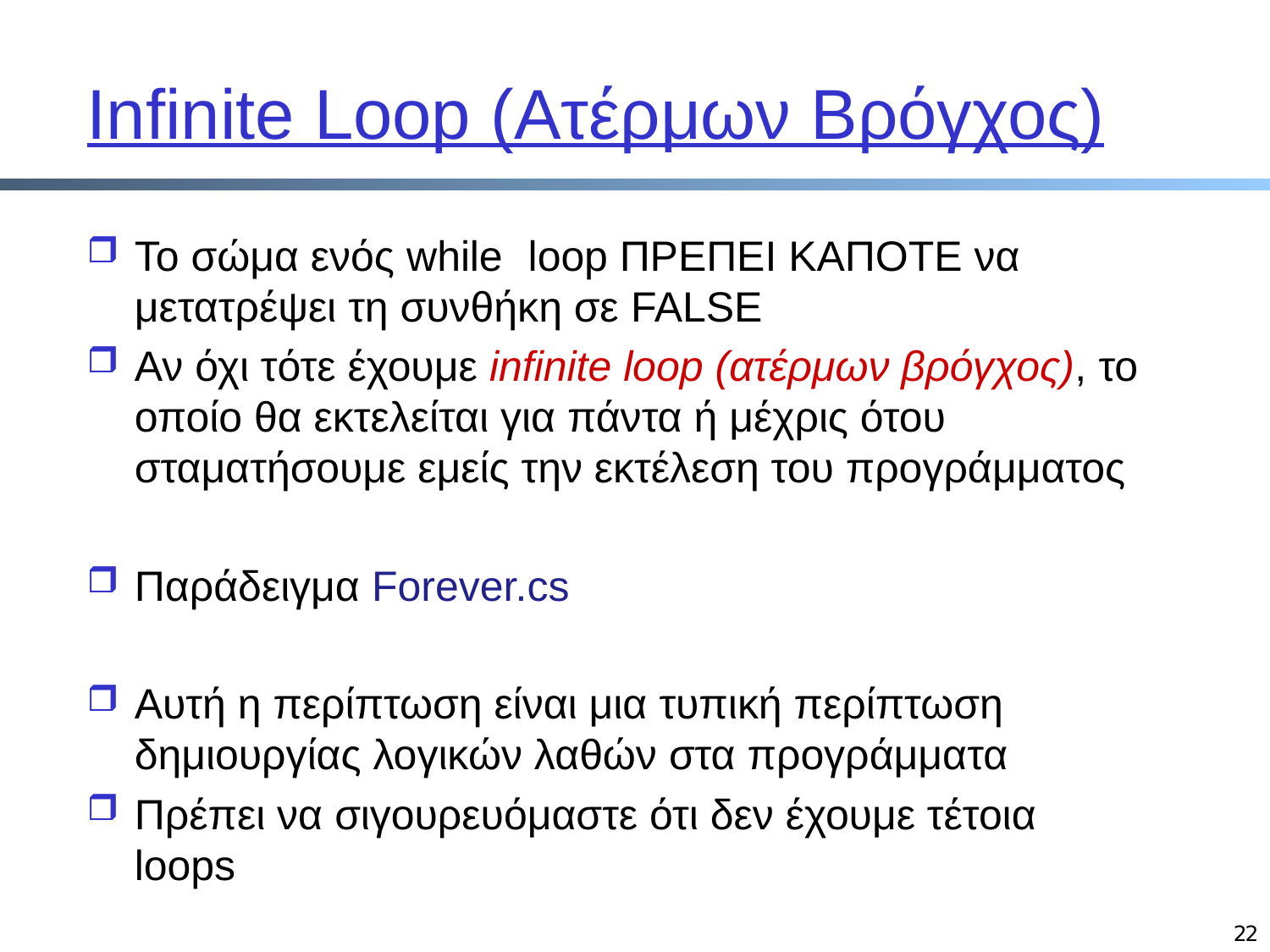

# Infinite Loop (Ατέρμων Βρόγχος)
Το σώμα ενός while loop ΠΡΕΠΕΙ ΚΑΠΟΤΕ να μετατρέψει τη συνθήκη σε FALSE
Αν όχι τότε έχουμε infinite loop (ατέρμων βρόγχος), το οποίο θα εκτελείται για πάντα ή μέχρις ότου σταματήσουμε εμείς την εκτέλεση του προγράμματος

Παράδειγμα Forever.cs

Αυτή η περίπτωση είναι μια τυπική περίπτωση δημιουργίας λογικών λαθών στα προγράμματα
Πρέπει να σιγουρευόμαστε ότι δεν έχουμε τέτοια loops
22